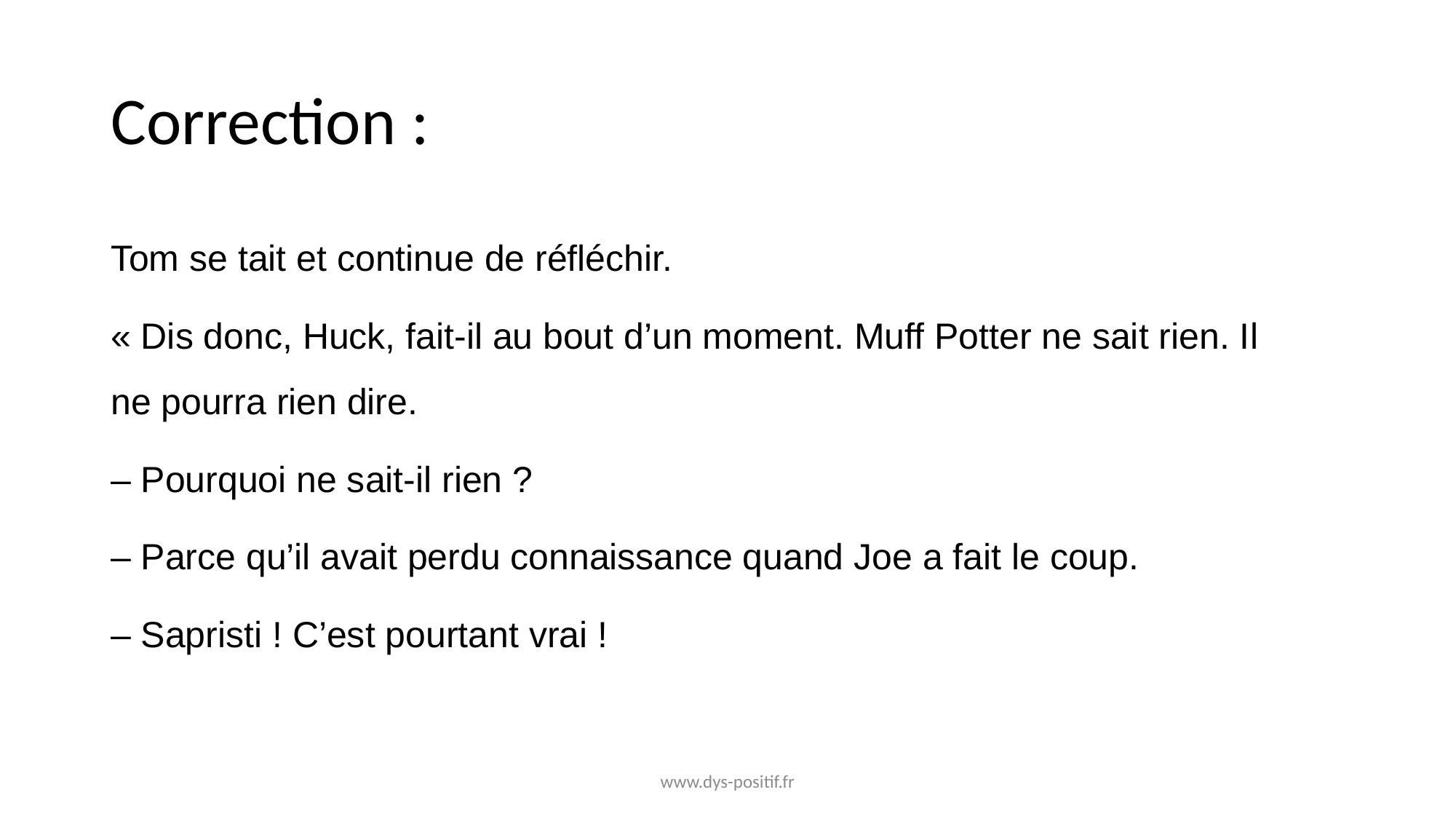

# Correction :
Tom se tait et continue de réfléchir.
« Dis donc, Huck, fait-il au bout d’un moment. Muff Potter ne sait rien. Il ne pourra rien dire.
– Pourquoi ne sait-il rien ?
– Parce qu’il avait perdu connaissance quand Joe a fait le coup.
– Sapristi ! C’est pourtant vrai !
www.dys-positif.fr